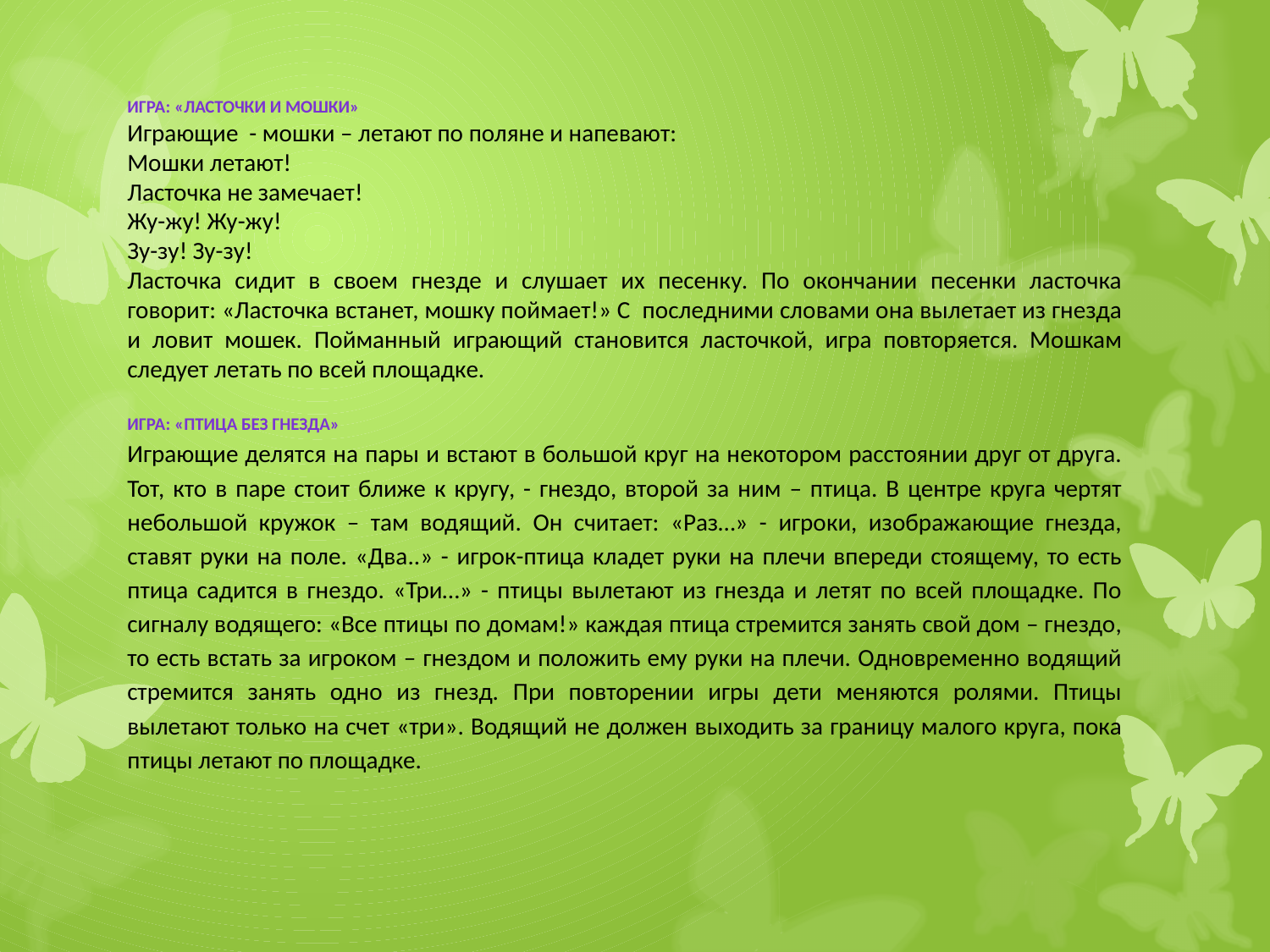

ИГРА: «ЛАСТОЧКИ И МОШКИ»
Играющие  - мошки – летают по поляне и напевают:
Мошки летают!
Ласточка не замечает!
Жу-жу! Жу-жу!
Зу-зу! Зу-зу!
Ласточка сидит в своем гнезде и слушает их песенку. По окончании песенки ласточка говорит: «Ласточка встанет, мошку поймает!» С  последними словами она вылетает из гнезда и ловит мошек. Пойманный играющий становится ласточкой, игра повторяется. Мошкам следует летать по всей площадке.

ИГРА: «ПТИЦА БЕЗ ГНЕЗДА»
Играющие делятся на пары и встают в большой круг на некотором расстоянии друг от друга. Тот, кто в паре стоит ближе к кругу, - гнездо, второй за ним – птица. В центре круга чертят небольшой кружок – там водящий. Он считает: «Раз…» - игроки, изображающие гнезда, ставят руки на поле. «Два..» - игрок-птица кладет руки на плечи впереди стоящему, то есть птица садится в гнездо. «Три…» - птицы вылетают из гнезда и летят по всей площадке. По сигналу водящего: «Все птицы по домам!» каждая птица стремится занять свой дом – гнездо, то есть встать за игроком – гнездом и положить ему руки на плечи. Одновременно водящий стремится занять одно из гнезд. При повторении игры дети меняются ролями. Птицы вылетают только на счет «три». Водящий не должен выходить за границу малого круга, пока птицы летают по площадке.